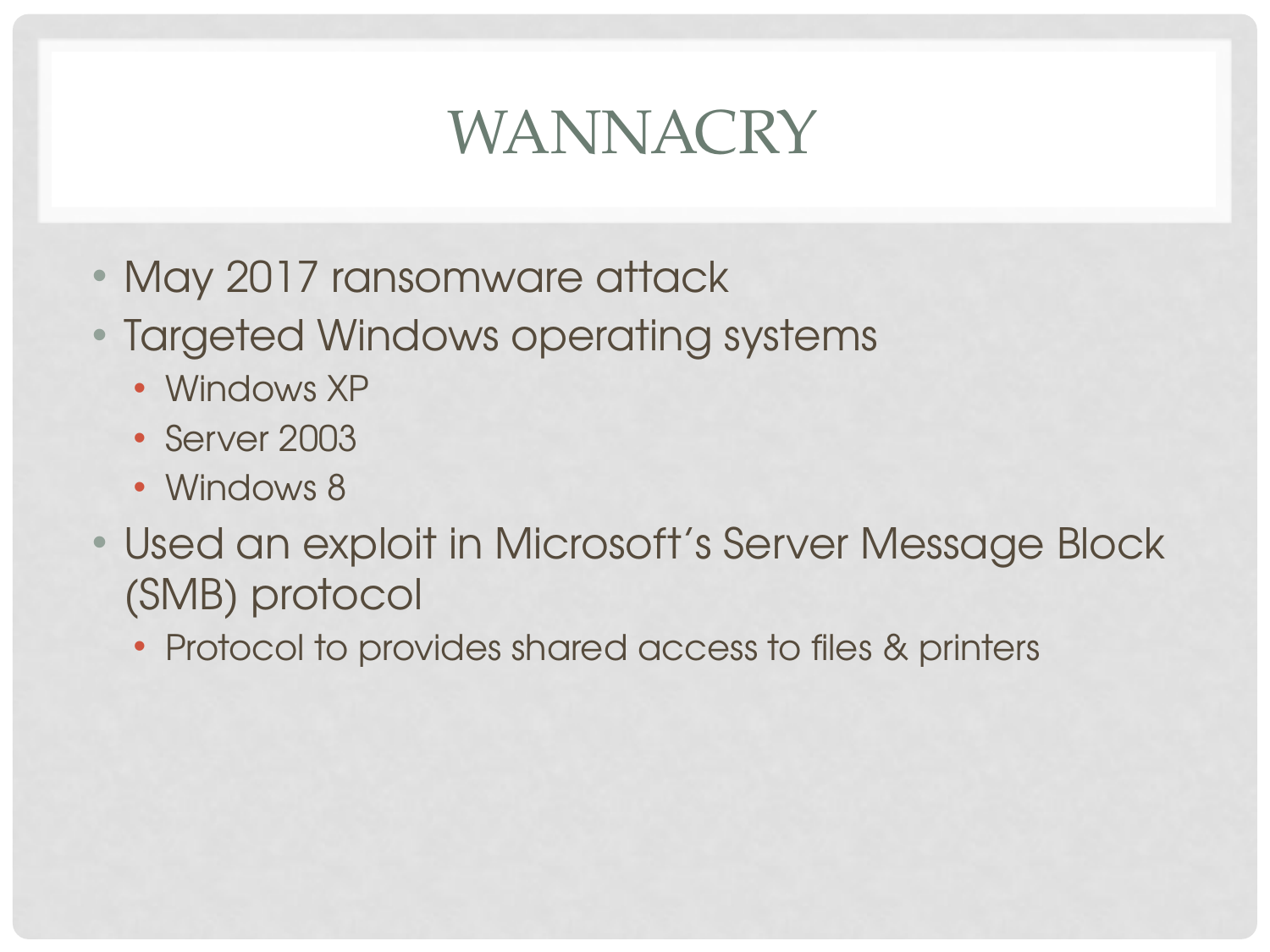

# WannaCry
May 2017 ransomware attack
Targeted Windows operating systems
Windows XP
Server 2003
Windows 8
Used an exploit in Microsoft’s Server Message Block (SMB) protocol
Protocol to provides shared access to files & printers